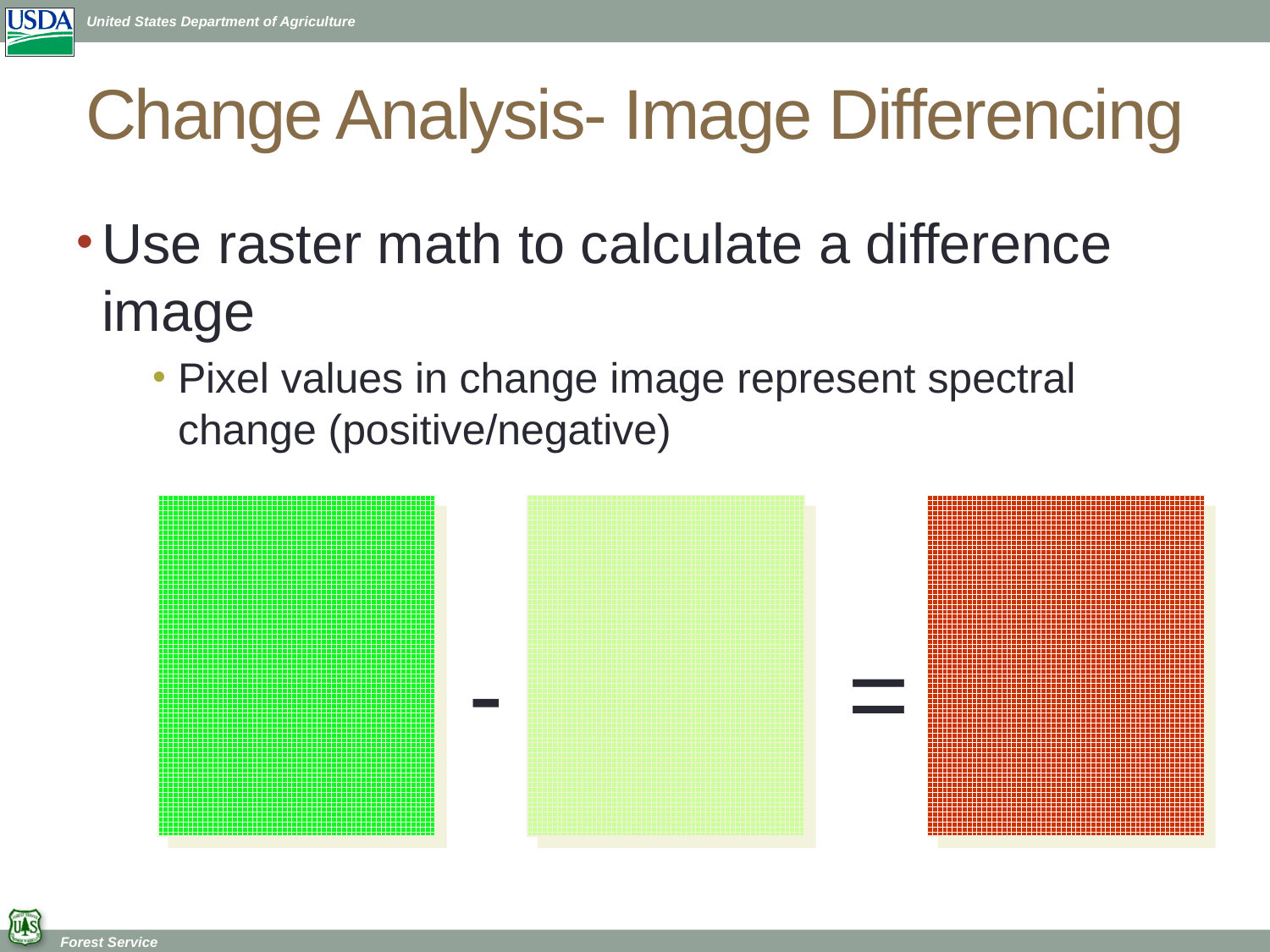

# Change Analysis- Image Differencing
Use raster math to calculate a difference image
Pixel values in change image represent spectral change (positive/negative)

Time 1

 Band n, Image A
Time 2

Band n, Image B
Time 1 - Time 2

Difference Image
-
=